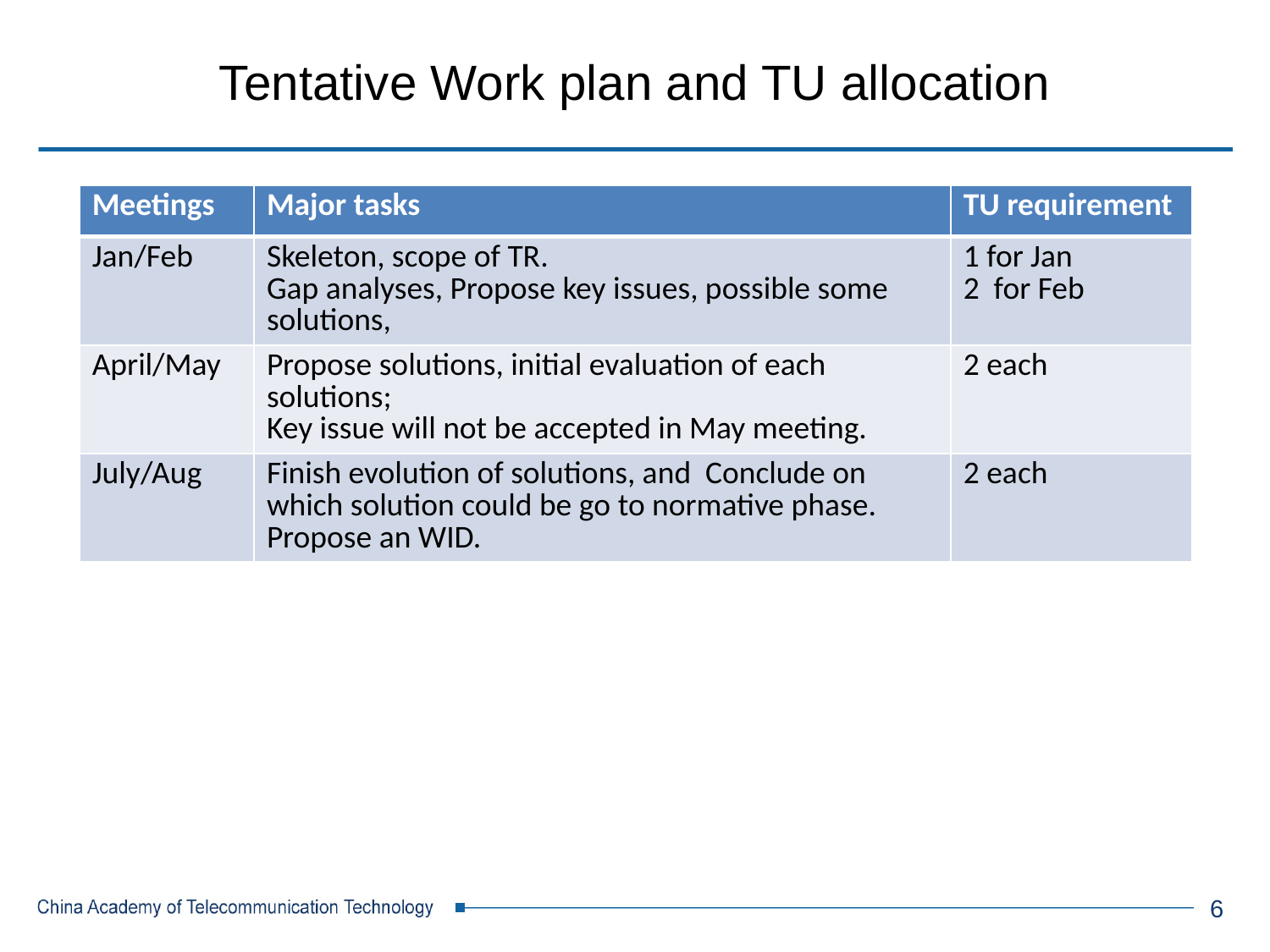

# Tentative Work plan and TU allocation
| Meetings | Major tasks | TU requirement |
| --- | --- | --- |
| Jan/Feb | Skeleton, scope of TR. Gap analyses, Propose key issues, possible some solutions, | 1 for Jan 2 for Feb |
| April/May | Propose solutions, initial evaluation of each solutions; Key issue will not be accepted in May meeting. | 2 each |
| July/Aug | Finish evolution of solutions, and Conclude on which solution could be go to normative phase. Propose an WID. | 2 each |
6